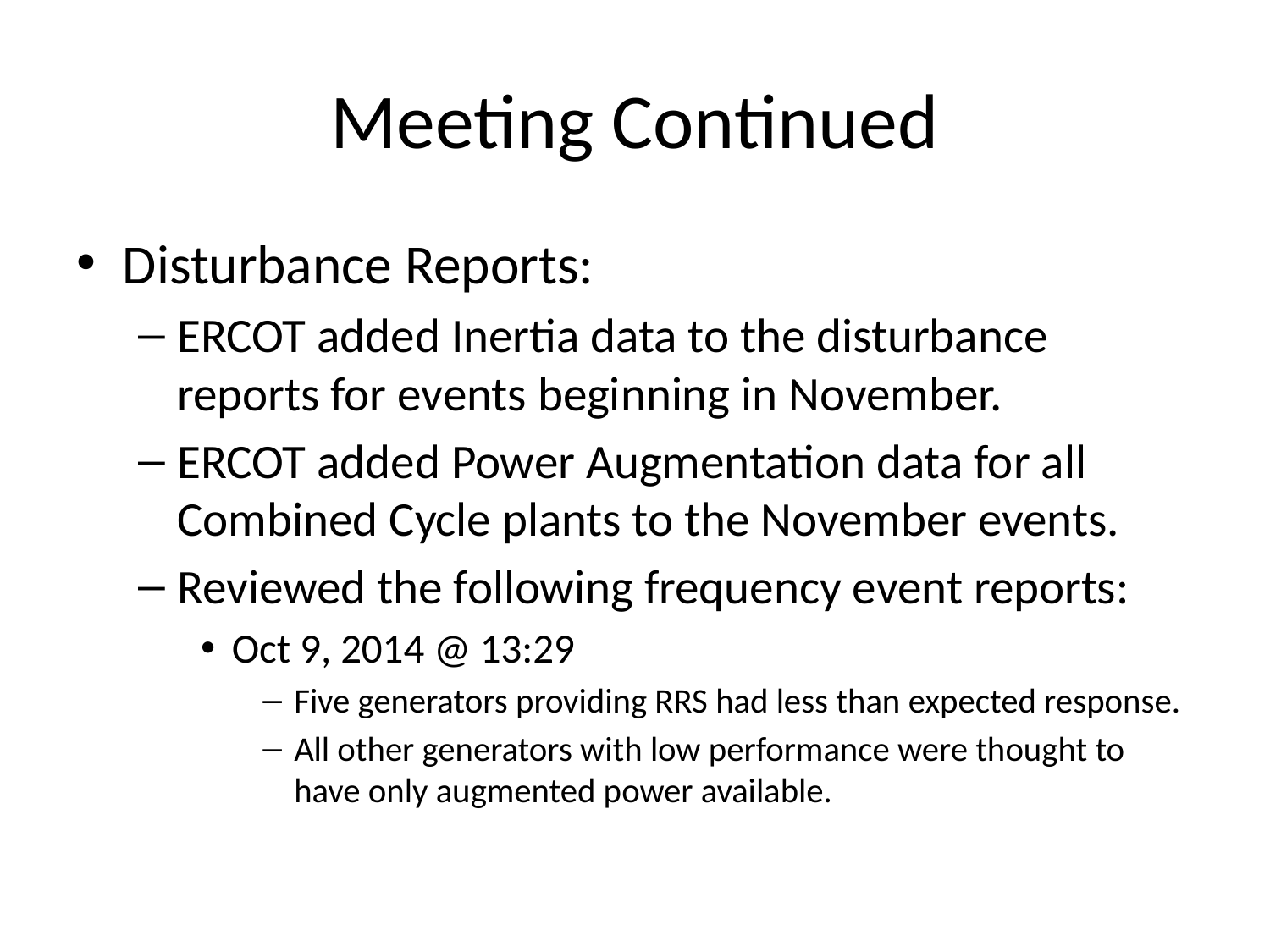

# Meeting Continued
Disturbance Reports:
ERCOT added Inertia data to the disturbance reports for events beginning in November.
ERCOT added Power Augmentation data for all Combined Cycle plants to the November events.
Reviewed the following frequency event reports:
Oct 9, 2014 @ 13:29
Five generators providing RRS had less than expected response.
All other generators with low performance were thought to have only augmented power available.